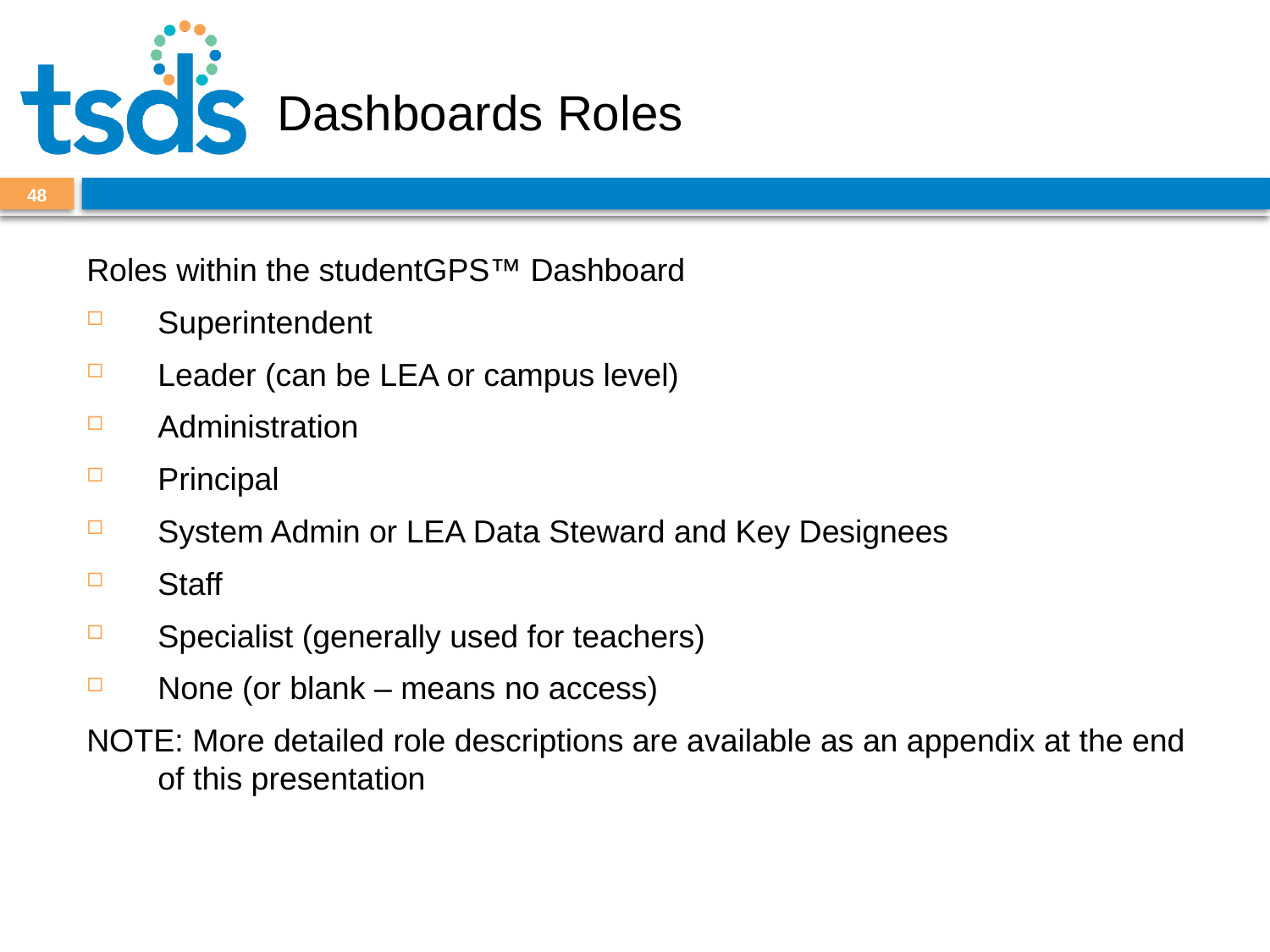

# Dashboards Roles
48
Roles within the studentGPS™ Dashboard
Superintendent
Leader (can be LEA or campus level)
Administration
Principal
System Admin or LEA Data Steward and Key Designees
Staff
Specialist (generally used for teachers)
None (or blank – means no access)
NOTE: More detailed role descriptions are available as an appendix at the end of this presentation